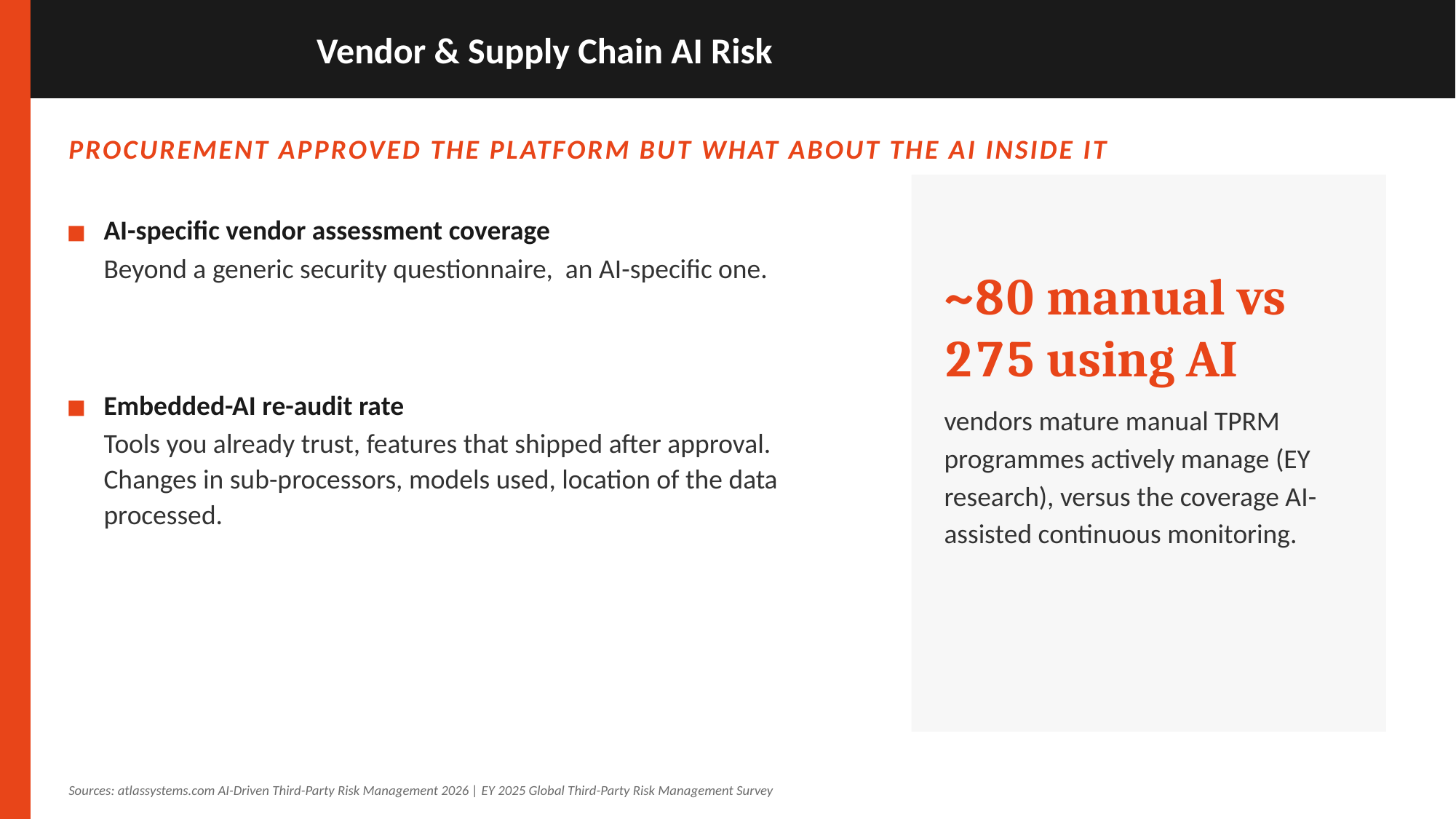

Vendor & Supply Chain AI Risk
PROCUREMENT APPROVED THE PLATFORM BUT WHAT ABOUT THE AI INSIDE IT

AI-specific vendor assessment coverage

Beyond a generic security questionnaire,  an AI-specific one.
~80 manual vs
275 using AI
Embedded-AI re-audit rate
vendors mature manual TPRM programmes actively manage (EY research), versus the coverage AI-assisted continuous monitoring.

Tools you already trust, features that shipped after approval. Changes in sub-processors, models used, location of the data processed.
Sources: atlassystems.com AI-Driven Third-Party Risk Management 2026 | EY 2025 Global Third-Party Risk Management Survey